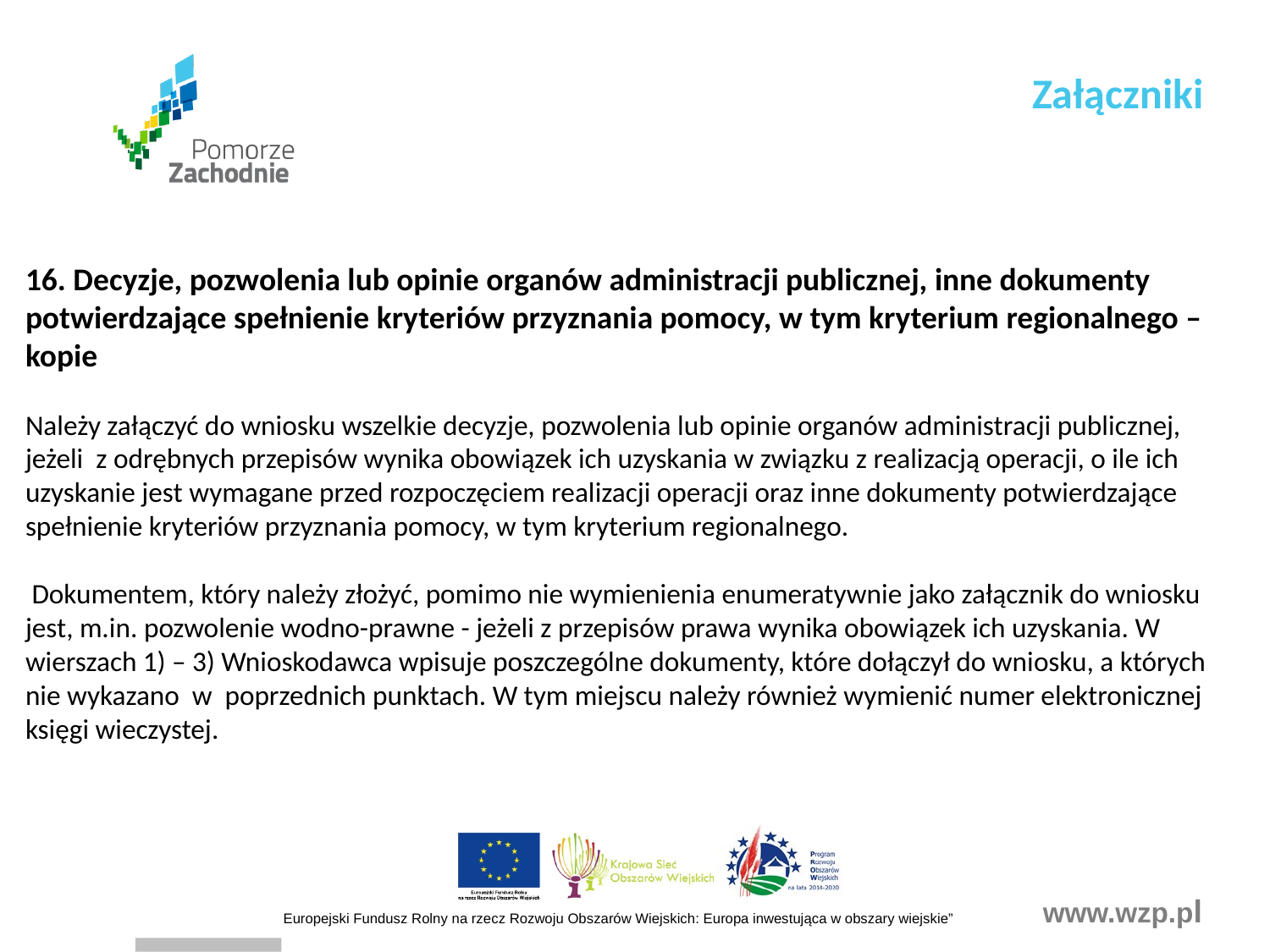

Załączniki
16. Decyzje, pozwolenia lub opinie organów administracji publicznej, inne dokumenty potwierdzające spełnienie kryteriów przyznania pomocy, w tym kryterium regionalnego – kopie

Należy załączyć do wniosku wszelkie decyzje, pozwolenia lub opinie organów administracji publicznej, jeżeli  z odrębnych przepisów wynika obowiązek ich uzyskania w związku z realizacją operacji, o ile ich uzyskanie jest wymagane przed rozpoczęciem realizacji operacji oraz inne dokumenty potwierdzające spełnienie kryteriów przyznania pomocy, w tym kryterium regionalnego.

 Dokumentem, który należy złożyć, pomimo nie wymienienia enumeratywnie jako załącznik do wniosku jest, m.in. pozwolenie wodno-prawne - jeżeli z przepisów prawa wynika obowiązek ich uzyskania. W wierszach 1) – 3) Wnioskodawca wpisuje poszczególne dokumenty, które dołączył do wniosku, a których nie wykazano  w  poprzednich punktach. W tym miejscu należy również wymienić numer elektronicznej księgi wieczystej.